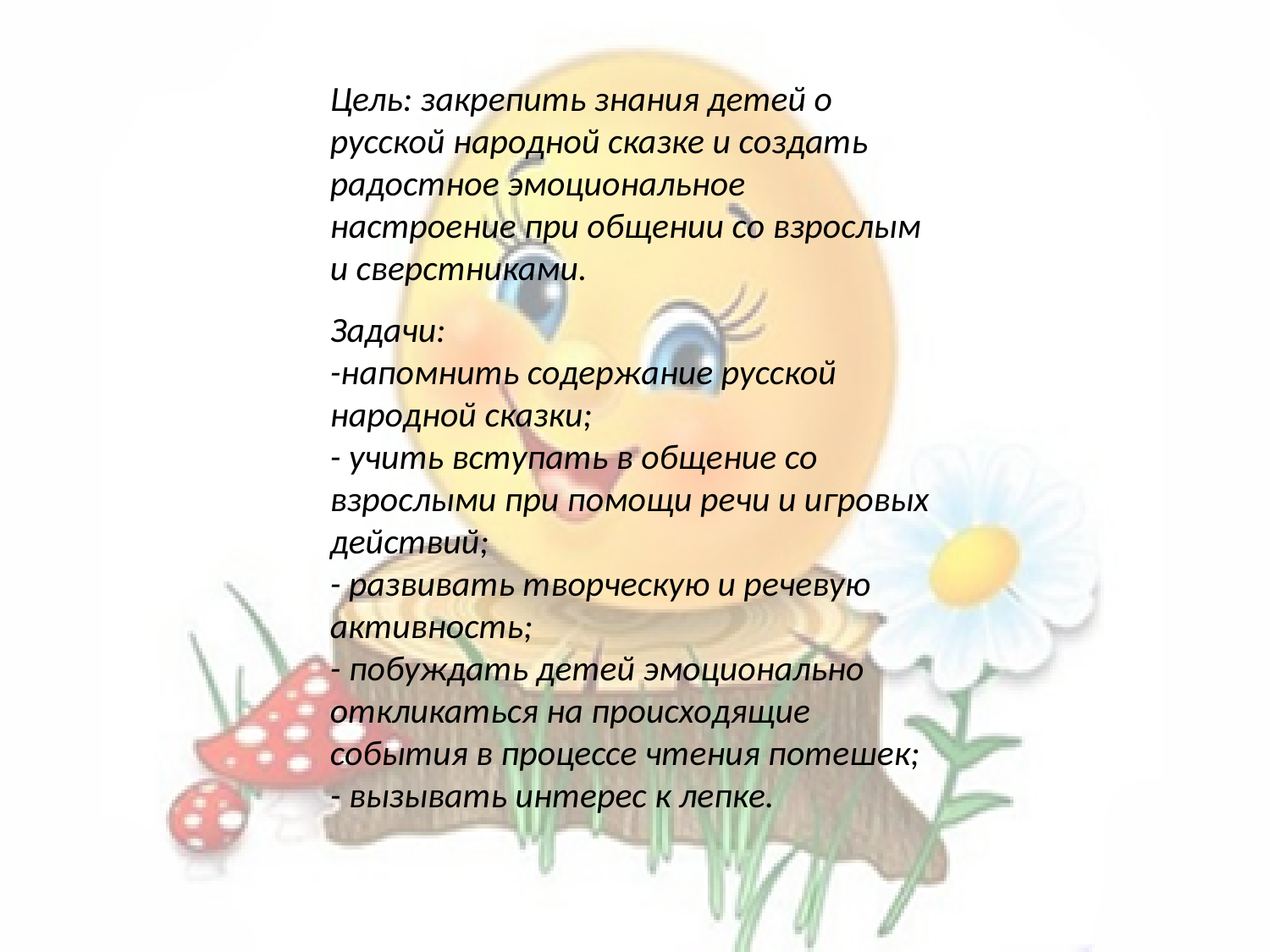

Цель: закрепить знания детей о русской народной сказке и создать радостное эмоциональное настроение при общении со взрослым и сверстниками.

Задачи:
-напомнить содержание русской народной сказки;
- учить вступать в общение со взрослыми при помощи речи и игровых действий;
- развивать творческую и речевую активность;
- побуждать детей эмоционально откликаться на происходящие события в процессе чтения потешек;
- вызывать интерес к лепке.